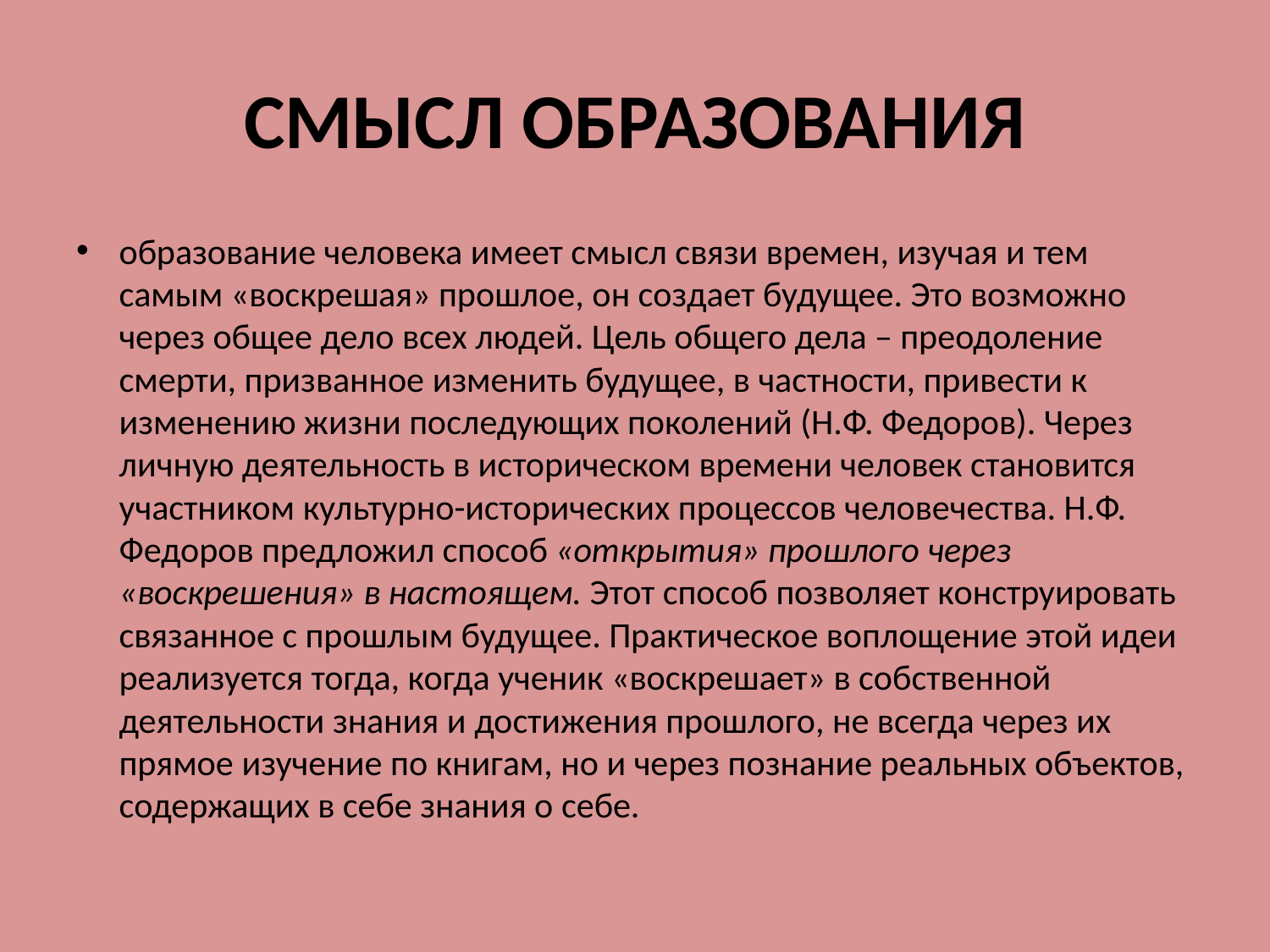

# СМЫСЛ ОБРАЗОВАНИЯ
образование человека имеет смысл связи времен, изучая и тем самым «воскрешая» прошлое, он создает будущее. Это возможно через общее дело всех людей. Цель общего дела – преодоление смерти, призванное изменить будущее, в частности, привести к изменению жизни последующих поколений (Н.Ф. Федоров). Через личную деятельность в историческом времени человек становится участником культурно-исторических процессов человечества. Н.Ф. Федоров предложил способ «открытия» прошлого через «воскрешения» в настоящем. Этот способ позволяет конструировать связанное с прошлым будущее. Практическое воплощение этой идеи реализуется тогда, когда ученик «воскрешает» в собственной деятельности знания и достижения прошлого, не всегда через их прямое изучение по книгам, но и через познание реальных объектов, содержащих в себе знания о себе.